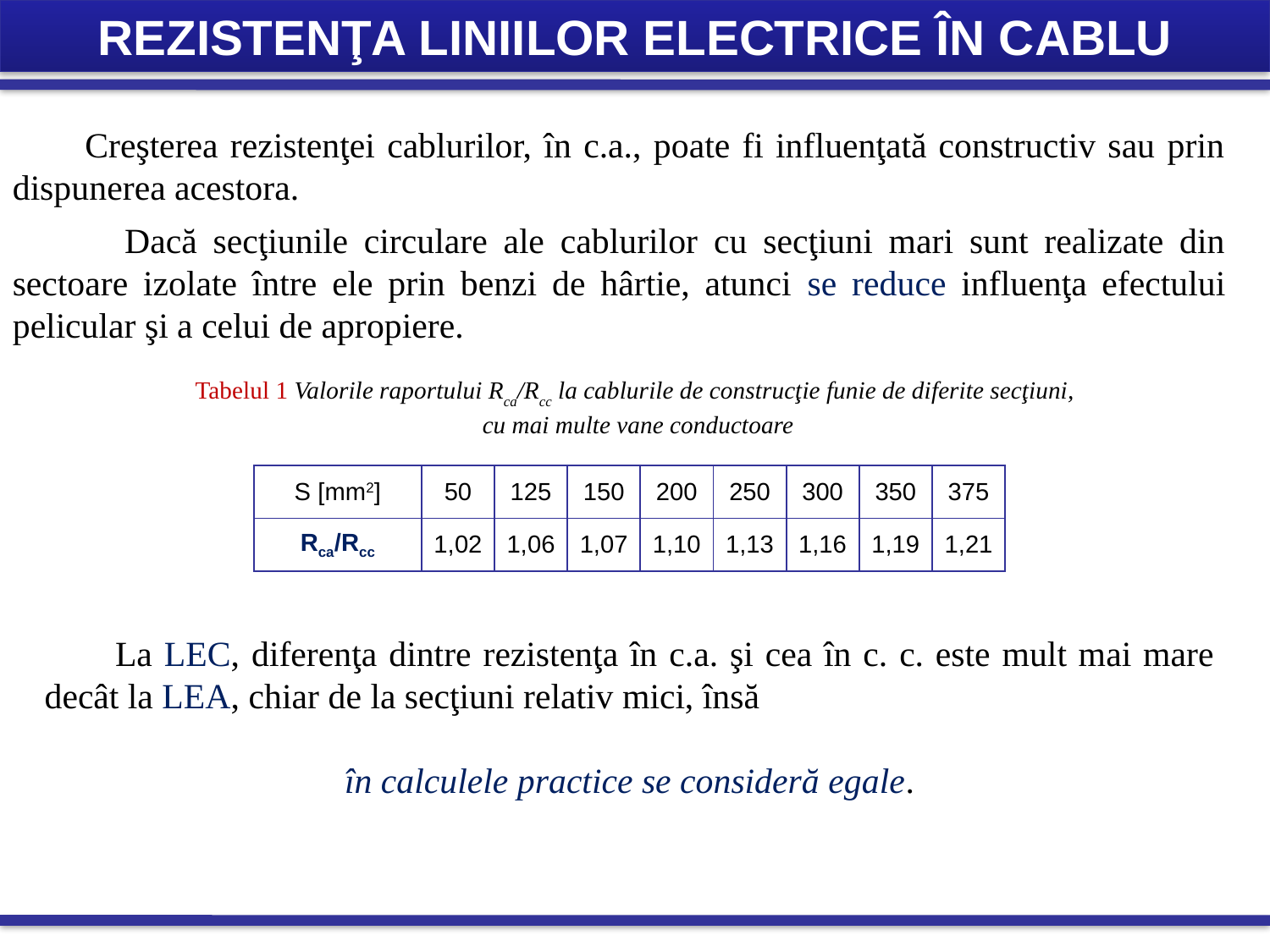

REZISTENŢA LINIILOR ELECTRICE ÎN CABLU

      Creşterea rezistenţei cablurilor, în c.a., poate fi influenţată constructiv sau prin dispunerea acestora.
       Dacă secţiunile circulare ale cablurilor cu secţiuni mari sunt realizate din sectoare izolate între ele prin benzi de hârtie, atunci se reduce influenţa efectului pelicular şi a celui de apropiere.
Tabelul 1 Valorile raportului Rca/Rcc la cablurile de construcţie funie de diferite secţiuni,
cu mai multe vane conductoare
| S [mm2] | 50 | 125 | 150 | 200 | 250 | 300 | 350 | 375 |
| --- | --- | --- | --- | --- | --- | --- | --- | --- |
| Rca/Rcc | 1,02 | 1,06 | 1,07 | 1,10 | 1,13 | 1,16 | 1,19 | 1,21 |
      La LEC, diferenţa dintre rezistenţa în c.a. şi cea în c. c. este mult mai mare decât la LEA, chiar de la secţiuni relativ mici, însă

în calculele practice se consideră egale.